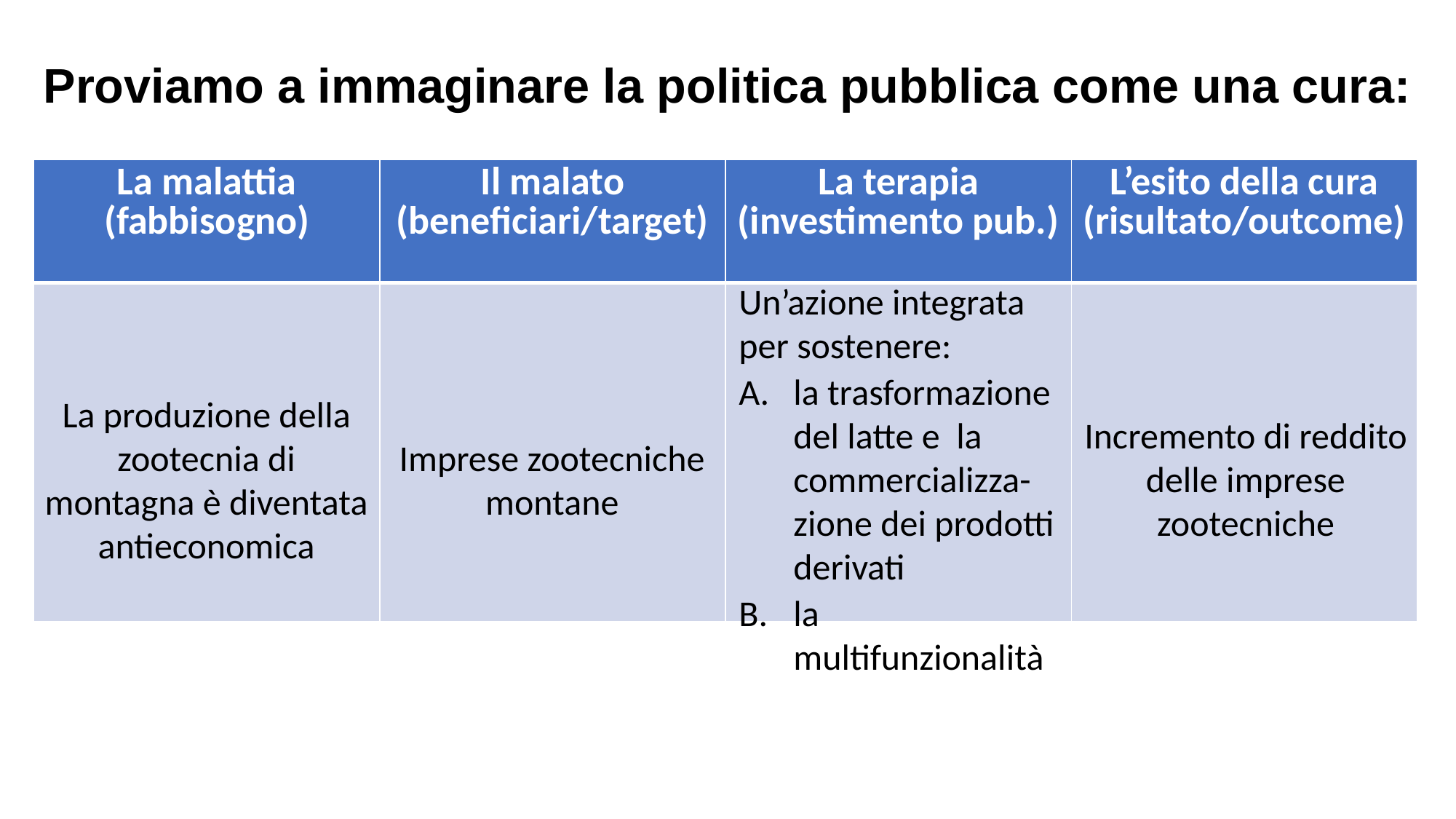

Proviamo a immaginare la politica pubblica come una cura:
| La malattia (fabbisogno) | Il malato (beneficiari/target) | La terapia (investimento pub.) | L’esito della cura (risultato/outcome) |
| --- | --- | --- | --- |
|  |  |  |  |
Incremento di reddito delle imprese zootecniche
Un’azione integrata per sostenere:
la trasformazione del latte e  la commercializza-zione dei prodotti derivati
la multifunzionalità
La produzione della zootecnia di montagna è diventata antieconomica
Imprese zootecniche montane